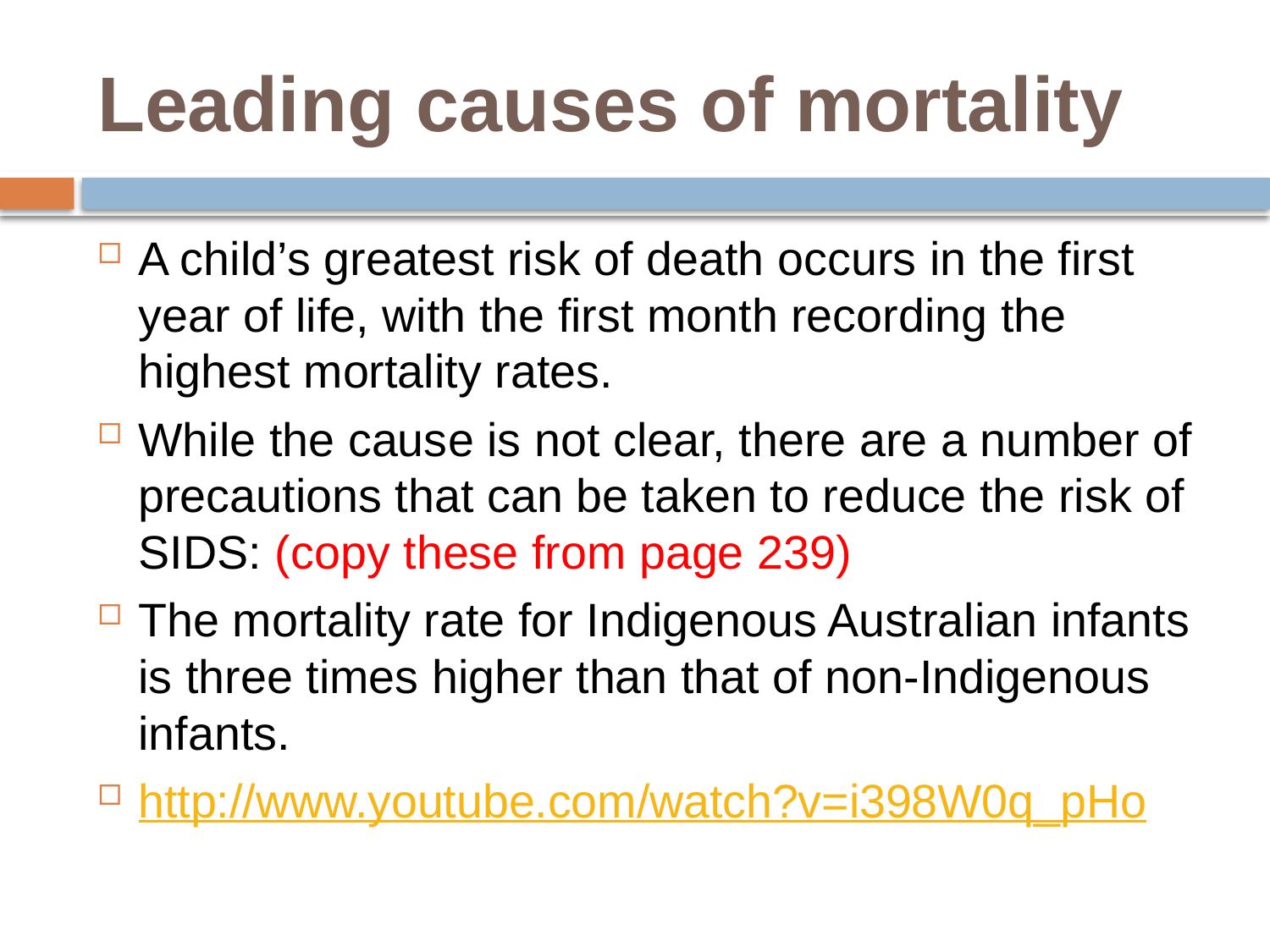

# Leading causes of mortality
A child’s greatest risk of death occurs in the first year of life, with the first month recording the highest mortality rates.
While the cause is not clear, there are a number of precautions that can be taken to reduce the risk of SIDS: (copy these from page 239)
The mortality rate for Indigenous Australian infants is three times higher than that of non-Indigenous infants.
http://www.youtube.com/watch?v=i398W0q_pHo